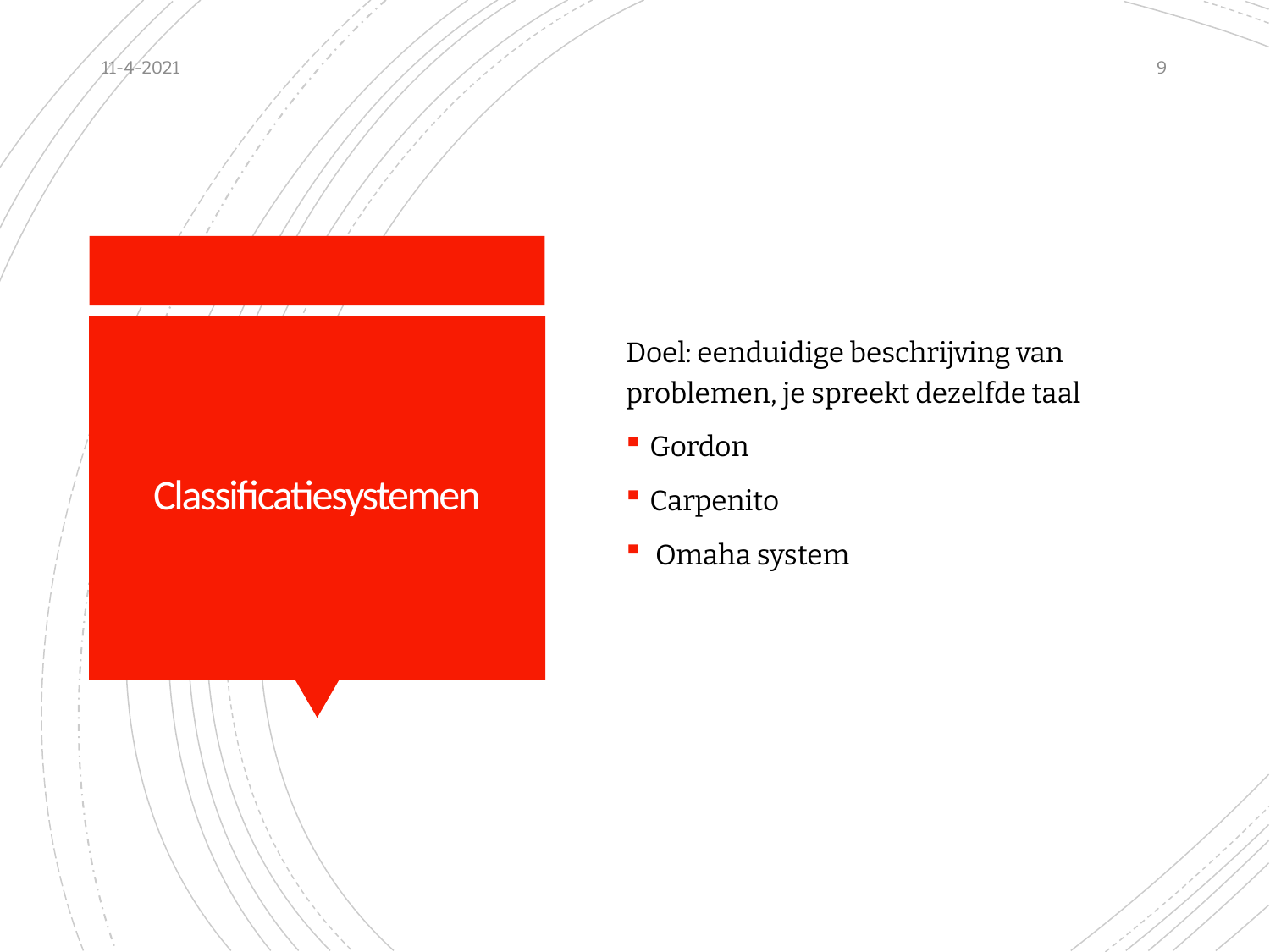

11-4-2021
9
Doel: eenduidige beschrijving van problemen, je spreekt dezelfde taal
Gordon
Carpenito
 Omaha system

# Classificatiesystemen